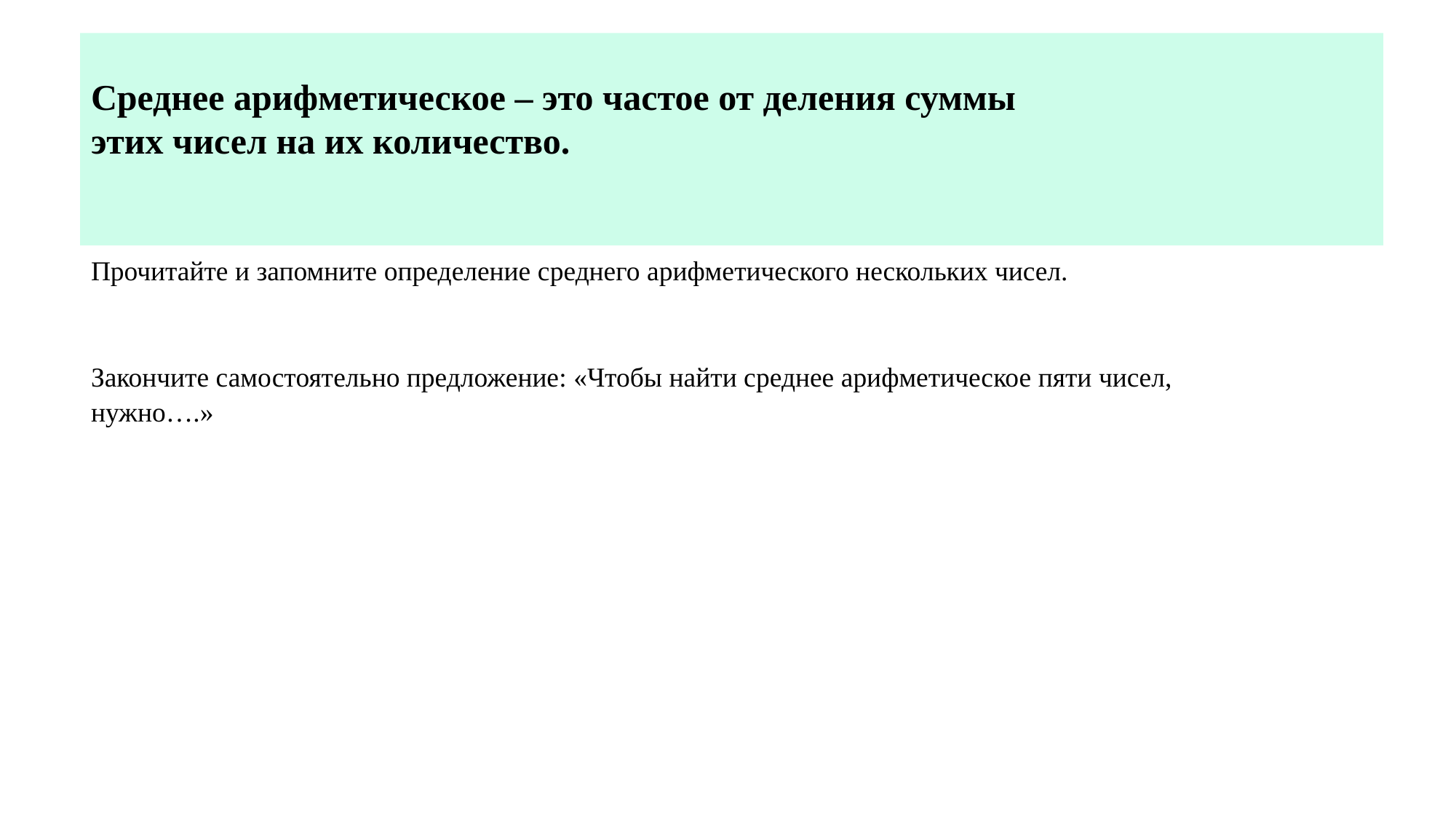

Среднее арифметическое – это частое от деления суммы
этих чисел на их количество.

Прочитайте и запомните определение среднего арифметического нескольких чисел.

Закончите самостоятельно предложение: «Чтобы найти среднее арифметическое пяти чисел, нужно….»